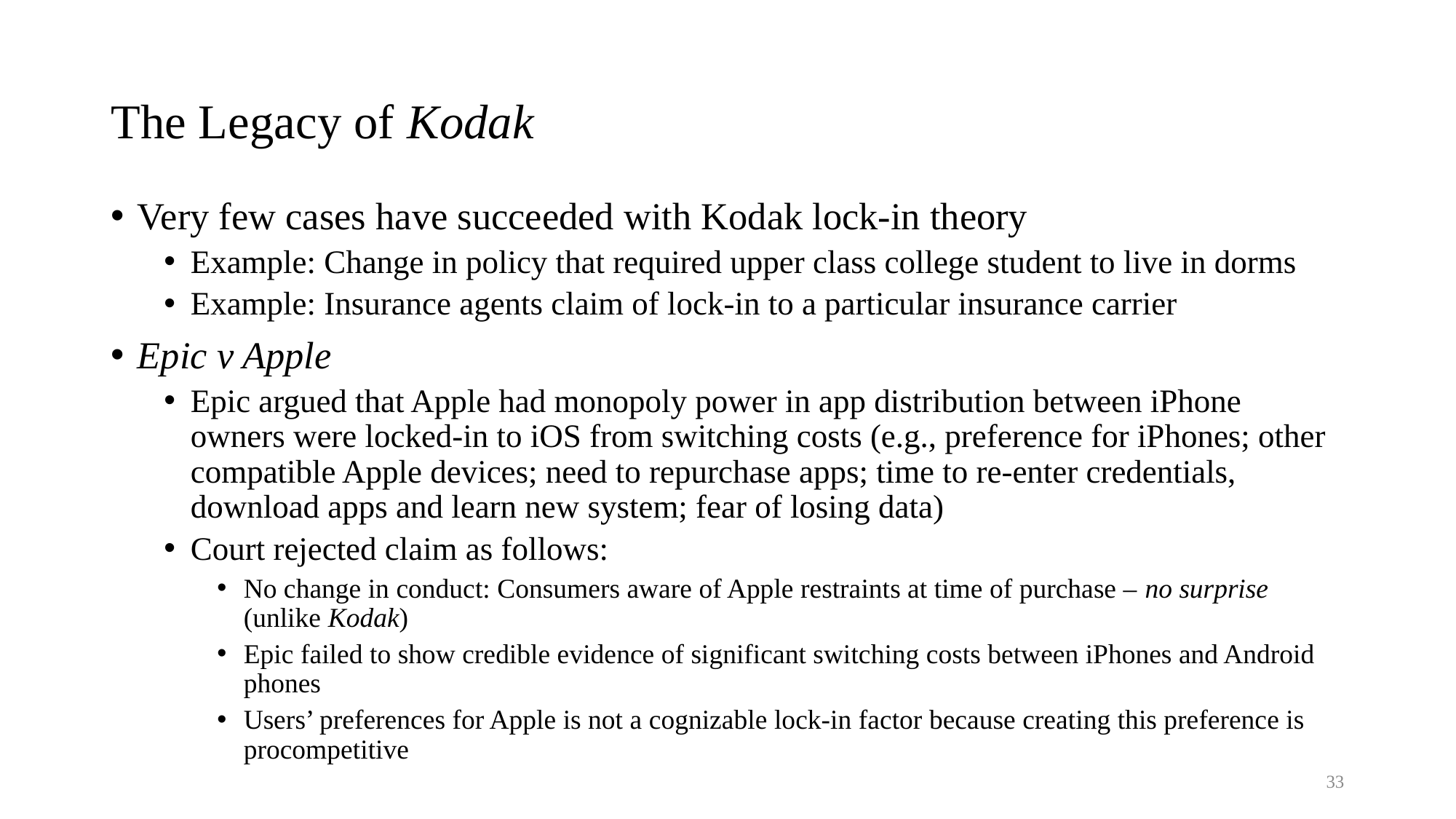

# The Legacy of Kodak
Very few cases have succeeded with Kodak lock-in theory
Example: Change in policy that required upper class college student to live in dorms
Example: Insurance agents claim of lock-in to a particular insurance carrier
Epic v Apple
Epic argued that Apple had monopoly power in app distribution between iPhone owners were locked-in to iOS from switching costs (e.g., preference for iPhones; other compatible Apple devices; need to repurchase apps; time to re-enter credentials, download apps and learn new system; fear of losing data)
Court rejected claim as follows:
No change in conduct: Consumers aware of Apple restraints at time of purchase – no surprise (unlike Kodak)
Epic failed to show credible evidence of significant switching costs between iPhones and Android phones
Users’ preferences for Apple is not a cognizable lock-in factor because creating this preference is procompetitive
33